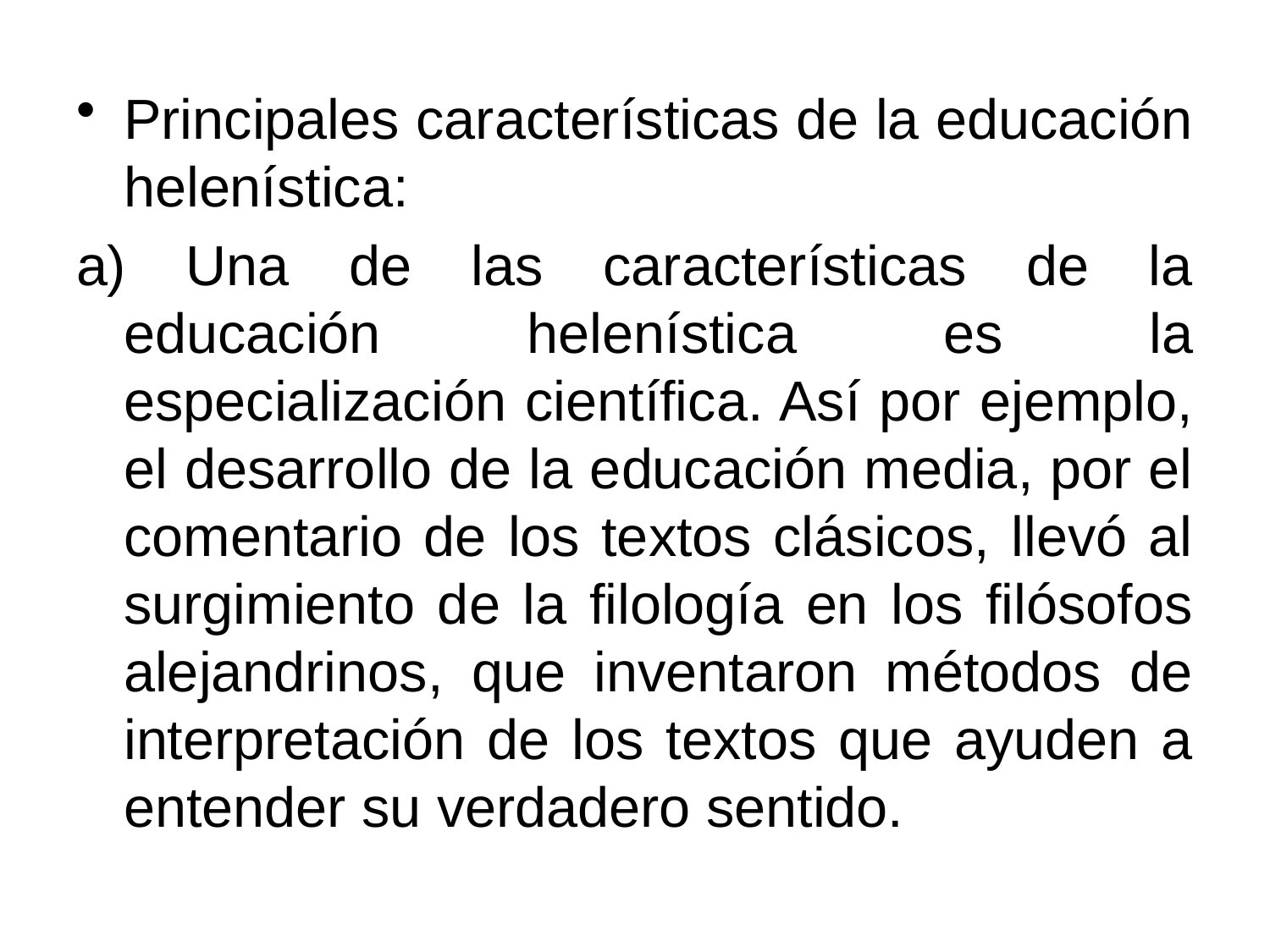

Principales características de la educación helenística:
a) Una de las características de la educación helenística es la especialización científica. Así por ejemplo, el desarrollo de la educación media, por el comentario de los textos clásicos, llevó al surgimiento de la filología en los filósofos alejandrinos, que inventaron métodos de interpretación de los textos que ayuden a entender su verdadero sentido.